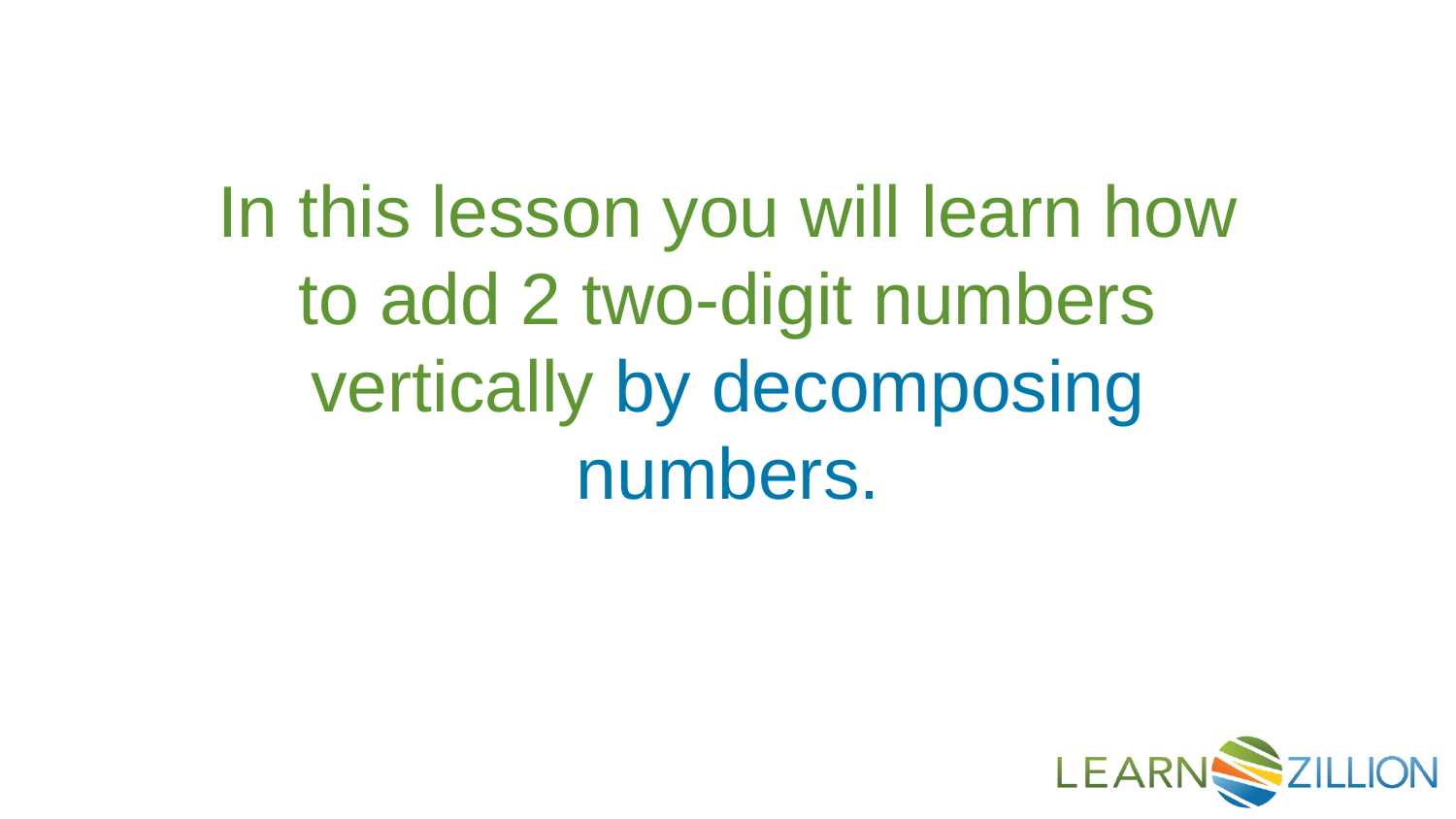

In this lesson you will learn how to add 2 two-digit numbers vertically by decomposing numbers.